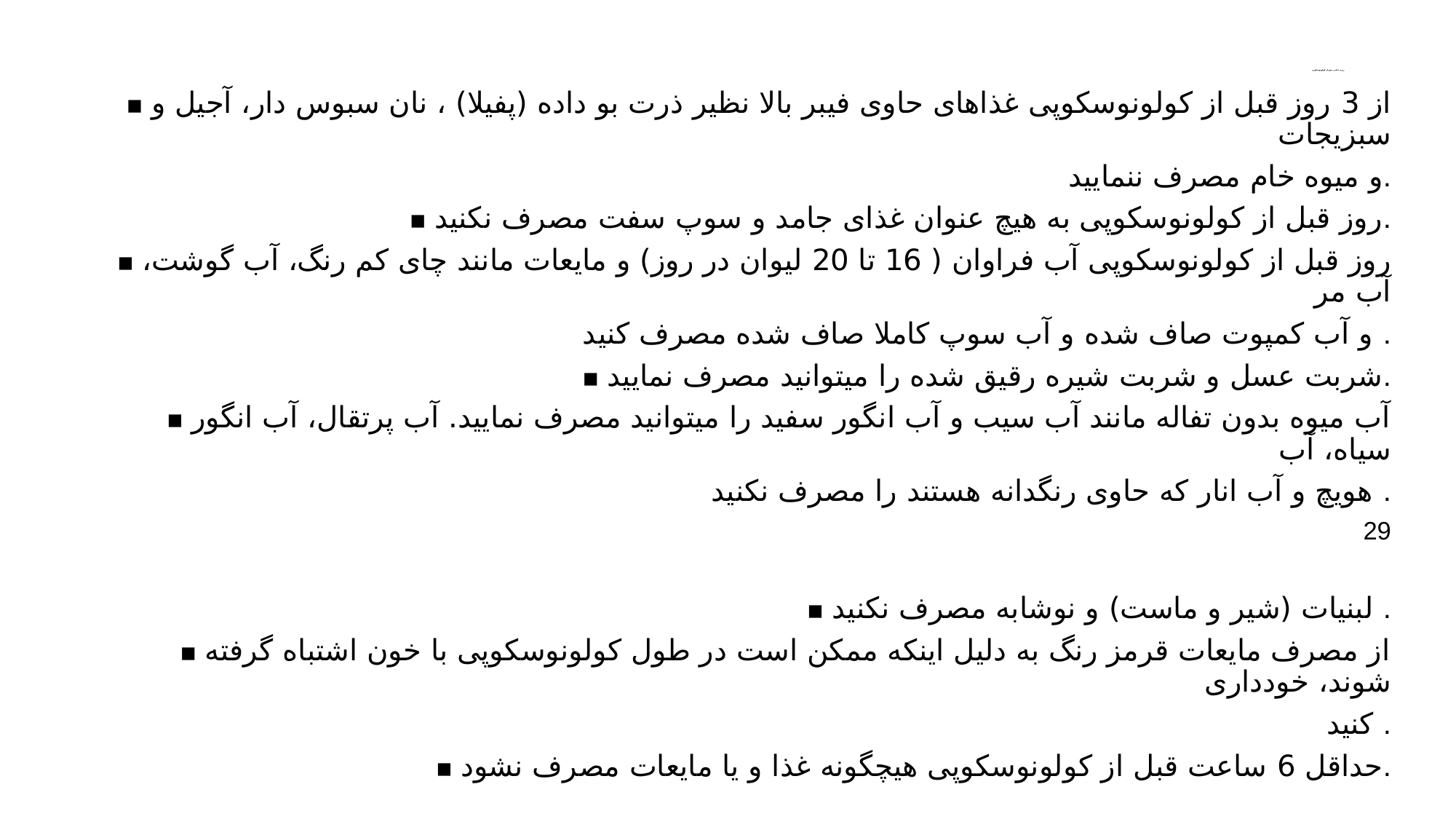

# رژیم غذایی پیش از کولونوسکوپی
▪ از 3 روز قبل از کولونوسکوپی غذاهای حاوی فیبر بالا نظیر ذرت بو داده (پفیلا) ، نان سبوس دار، آجیل و سبزیجات
و میوه خام مصرف ننمایید.
▪ روز قبل از کولونوسکوپی به هیچ عنوان غذای جامد و سوپ سفت مصرف نکنید.
▪ روز قبل از کولونوسکوپی آب فراوان ( 16 تا 20 لیوان در روز) و مایعات مانند چای کم رنگ، آب گوشت، آب مر
و آب کمپوت صاف شده و آب سوپ کاملا صاف شده مصرف کنید .
▪ شربت عسل و شربت شیره رقیق شده را میتوانید مصرف نمایید.
▪ آب میوه بدون تفاله مانند آب سیب و آب انگور سفید را میتوانید مصرف نمایید. آب پرتقال، آب انگور سیاه، آب
هویچ و آب انار که حاوی رنگدانه هستند را مصرف نکنید .
29
دستورالعمل برنامه پیشگیری، تشخیص زودهنگام و غربالگری سرطان روده بزر گ
▪ لبنیات (شیر و ماست) و نوشابه مصرف نکنید .
▪ از مصرف مایعات قرمز رنگ به دلیل اینکه ممکن است در طول کولونوسکوپی با خون اشتباه گرفته شوند، خودداری
کنید .
▪ حداقل 6 ساعت قبل از کولونوسکوپی هیچگونه غذا و یا مایعات مصرف نشود.